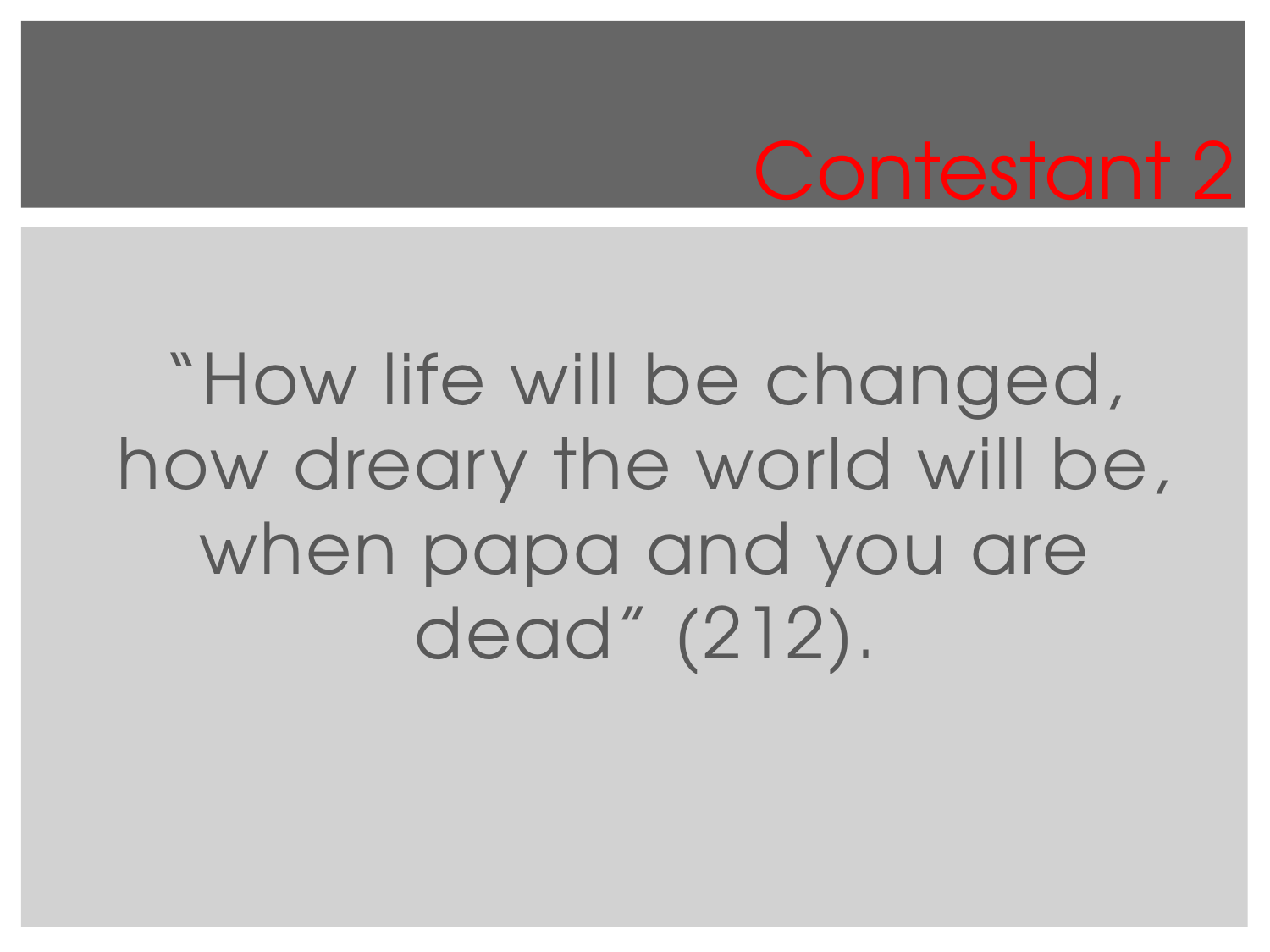

Contestant 2
“How life will be changed, how dreary the world will be, when papa and you are dead” (212).